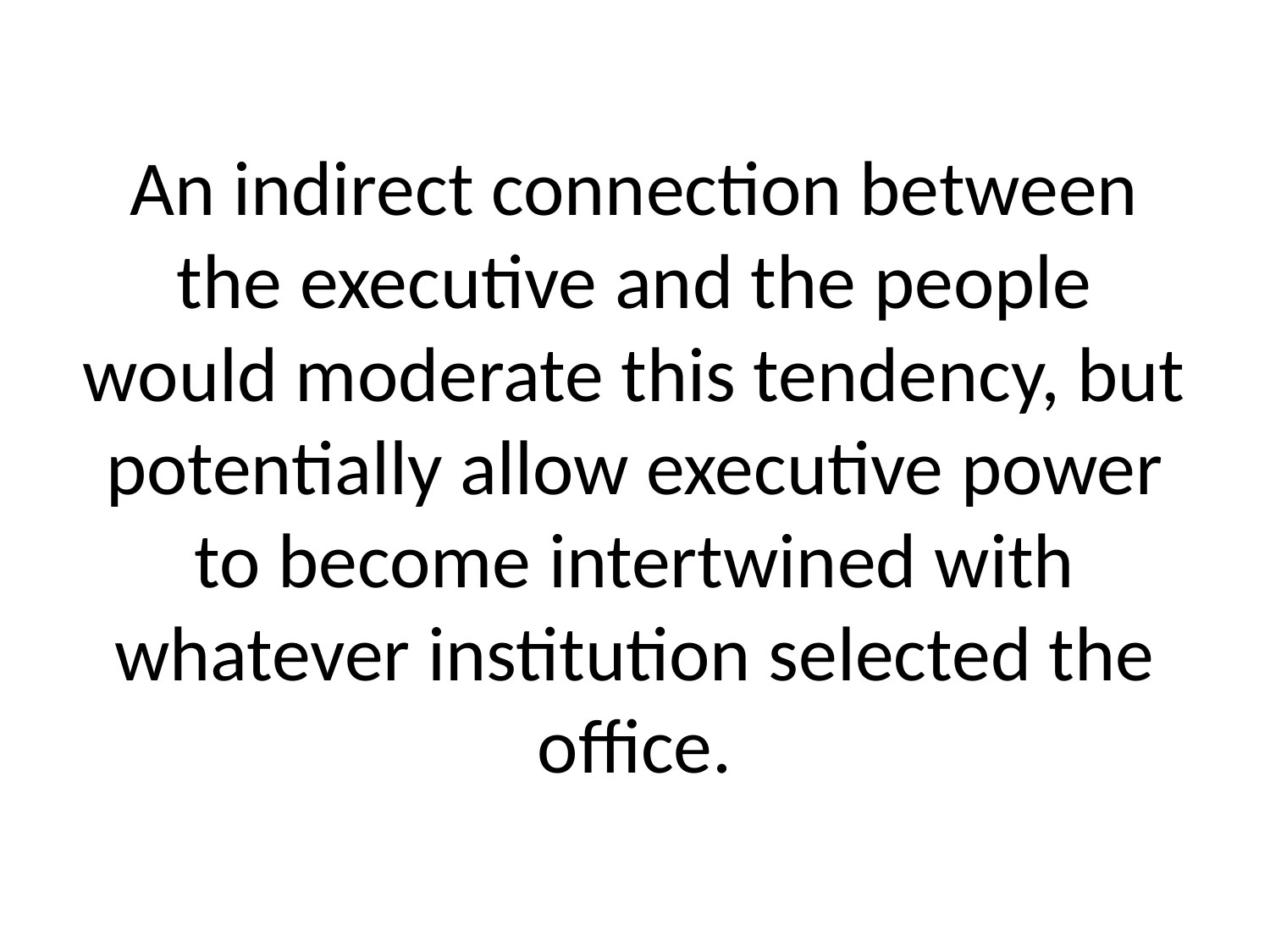

# An indirect connection between the executive and the people would moderate this tendency, but potentially allow executive power to become intertwined with whatever institution selected the office.